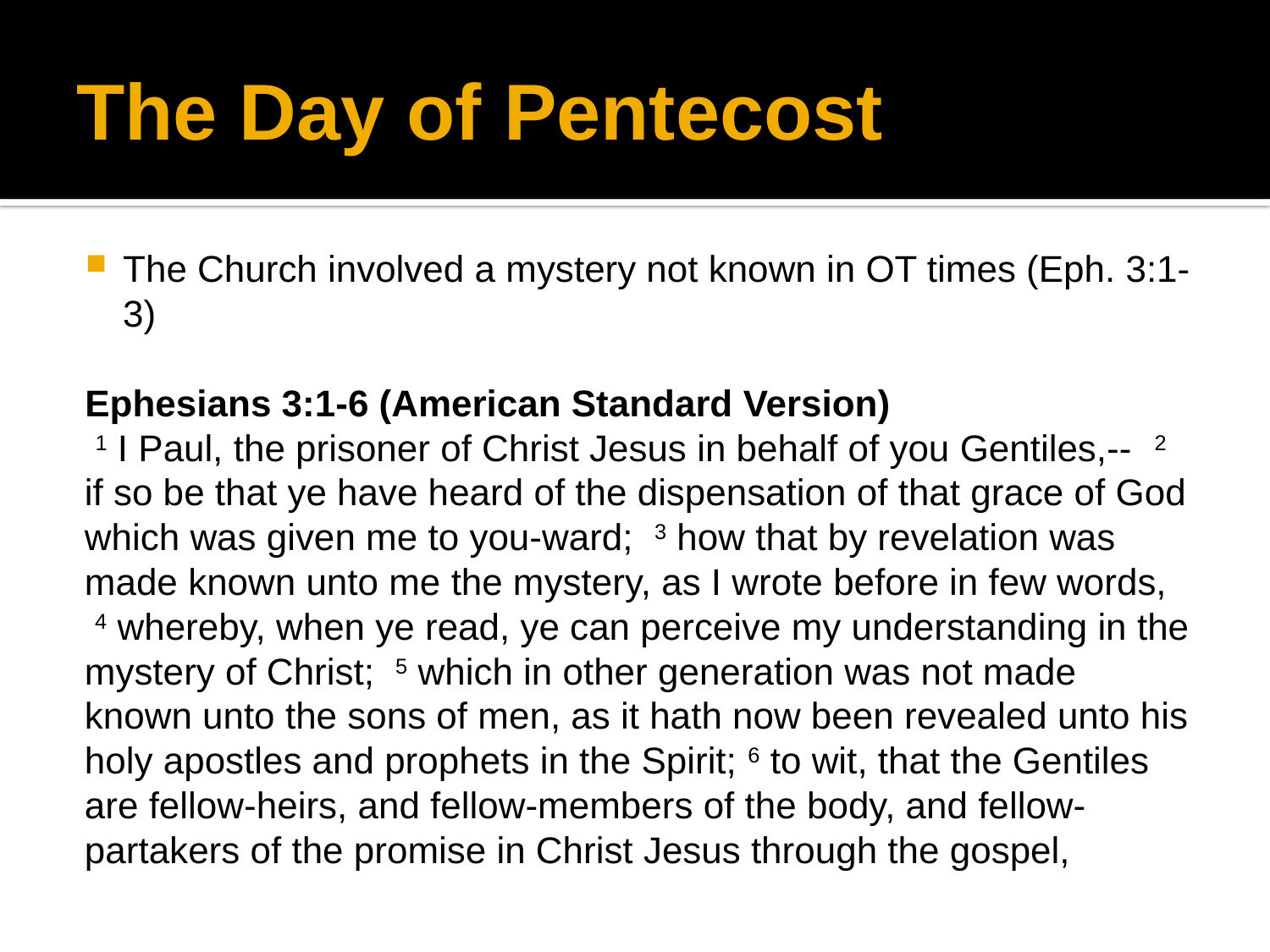

# The Day of Pentecost
The Church involved a mystery not known in OT times (Eph. 3:1-3)

Ephesians 3:1-6 (American Standard Version)
 1 I Paul, the prisoner of Christ Jesus in behalf of you Gentiles,--  2 if so be that ye have heard of the dispensation of that grace of God which was given me to you-ward;  3 how that by revelation was made known unto me the mystery, as I wrote before in few words,  4 whereby, when ye read, ye can perceive my understanding in the mystery of Christ;  5 which in other generation was not made known unto the sons of men, as it hath now been revealed unto his holy apostles and prophets in the Spirit; 6 to wit, that the Gentiles are fellow-heirs, and fellow-members of the body, and fellow-partakers of the promise in Christ Jesus through the gospel,